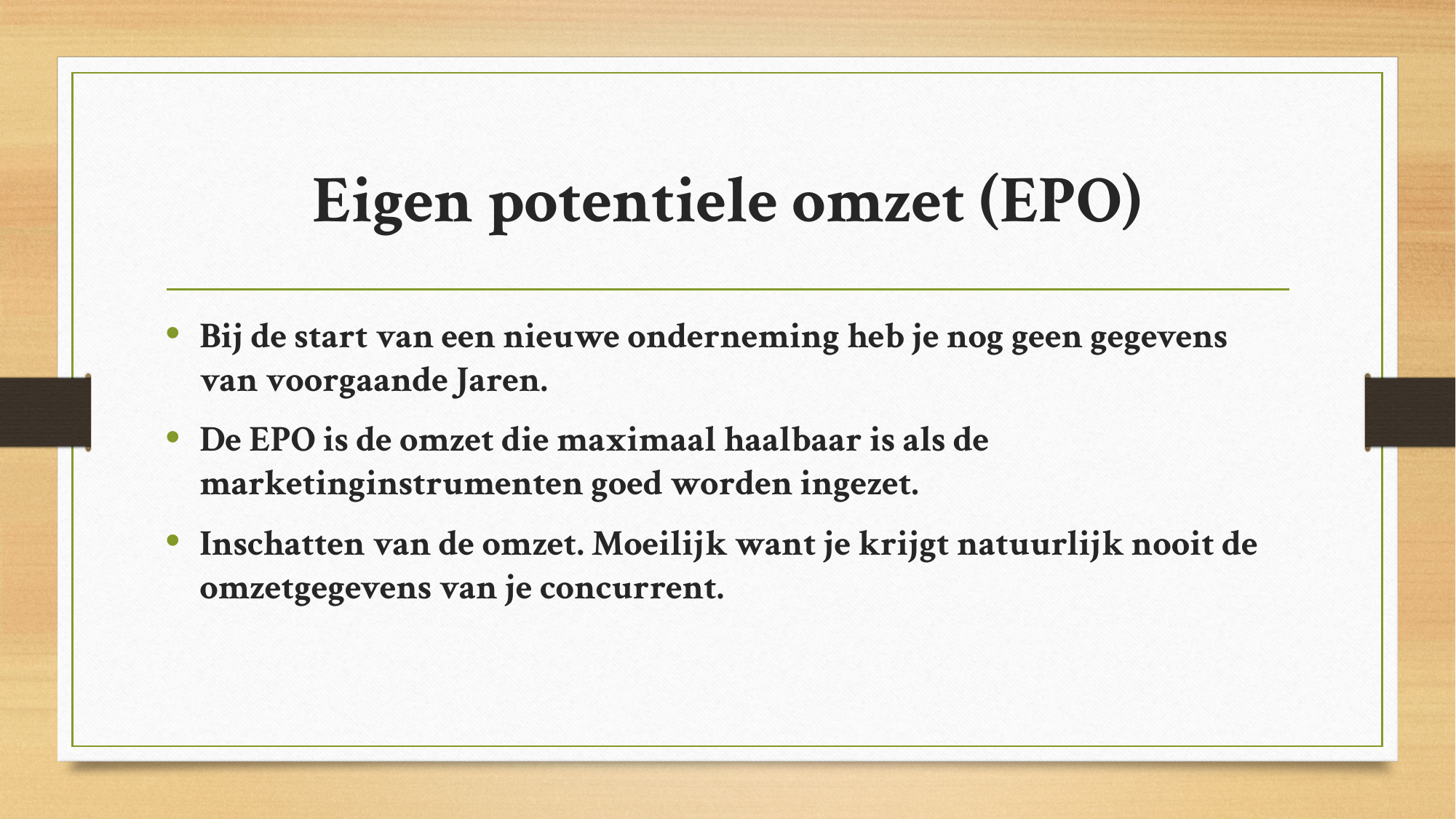

# Eigen potentiele omzet (EPO)
Bij de start van een nieuwe onderneming heb je nog geen gegevens van voorgaande Jaren.
De EPO is de omzet die maximaal haalbaar is als de marketinginstrumenten goed worden ingezet.
Inschatten van de omzet. Moeilijk want je krijgt natuurlijk nooit de omzetgegevens van je concurrent.